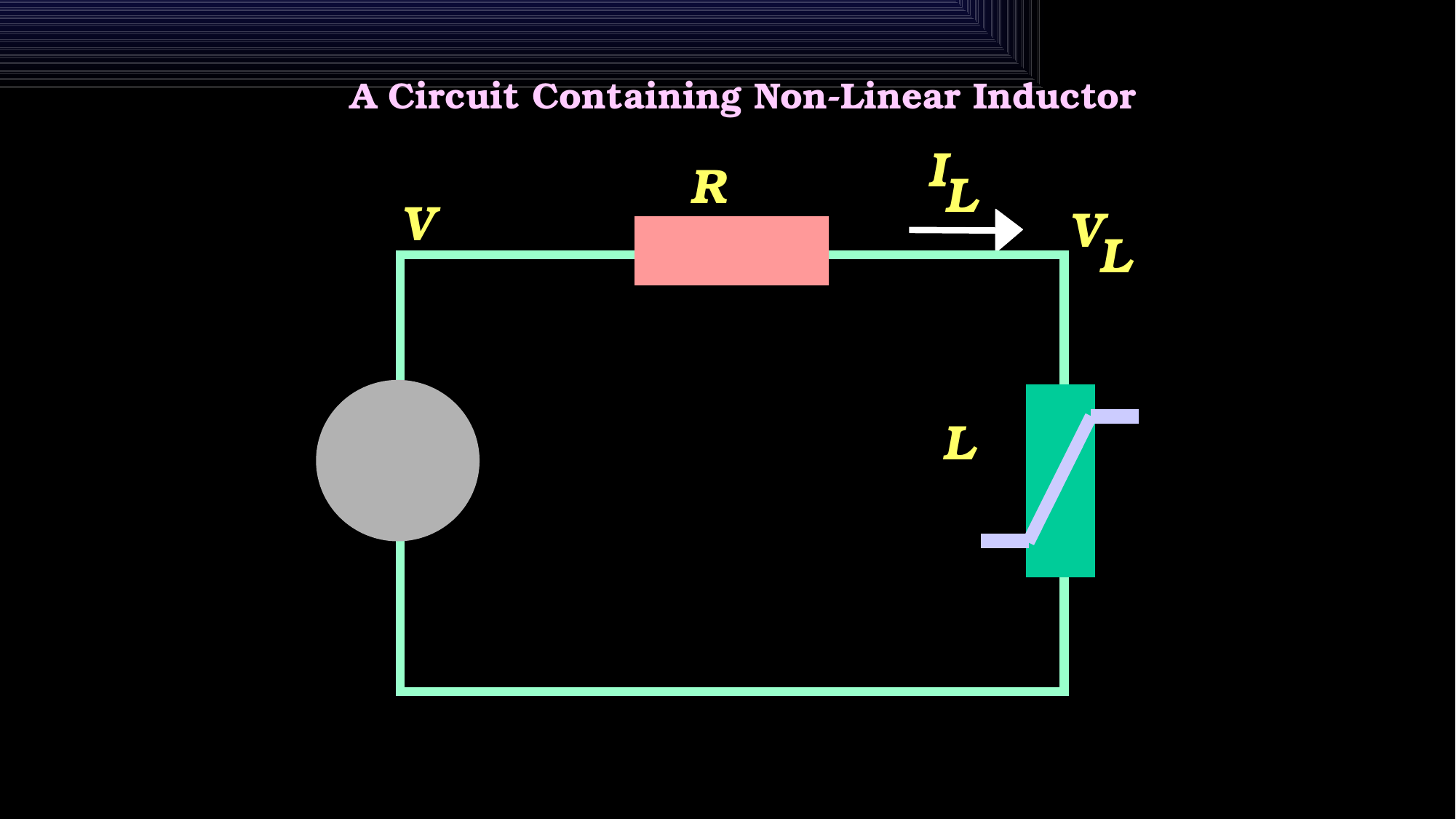

A Circuit Containing Non-Linear Inductor
I
R
L
V
V

L

L